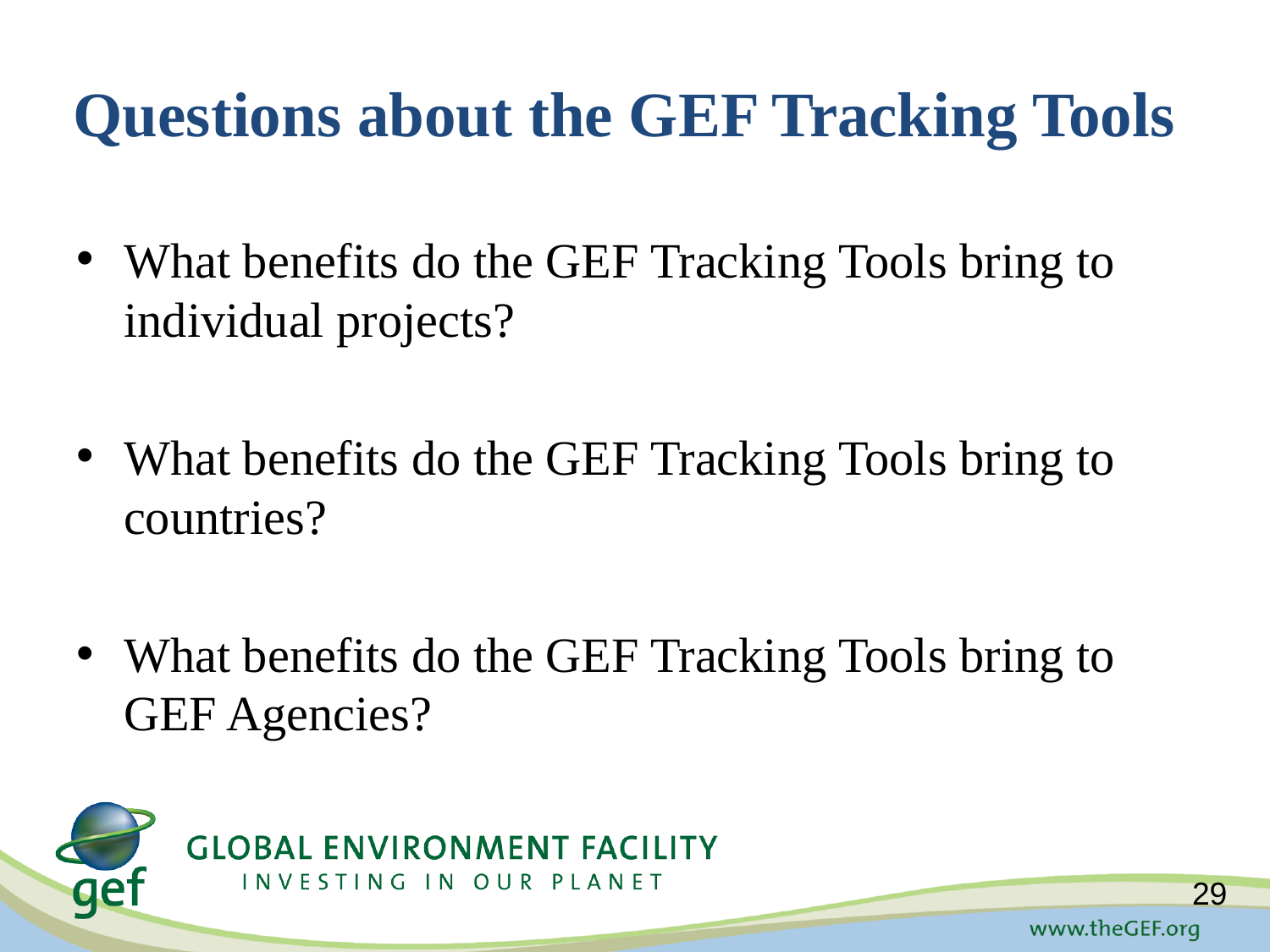

# Questions about the GEF Tracking Tools
What benefits do the GEF Tracking Tools bring to individual projects?

What benefits do the GEF Tracking Tools bring to countries?

What benefits do the GEF Tracking Tools bring to GEF Agencies?
29